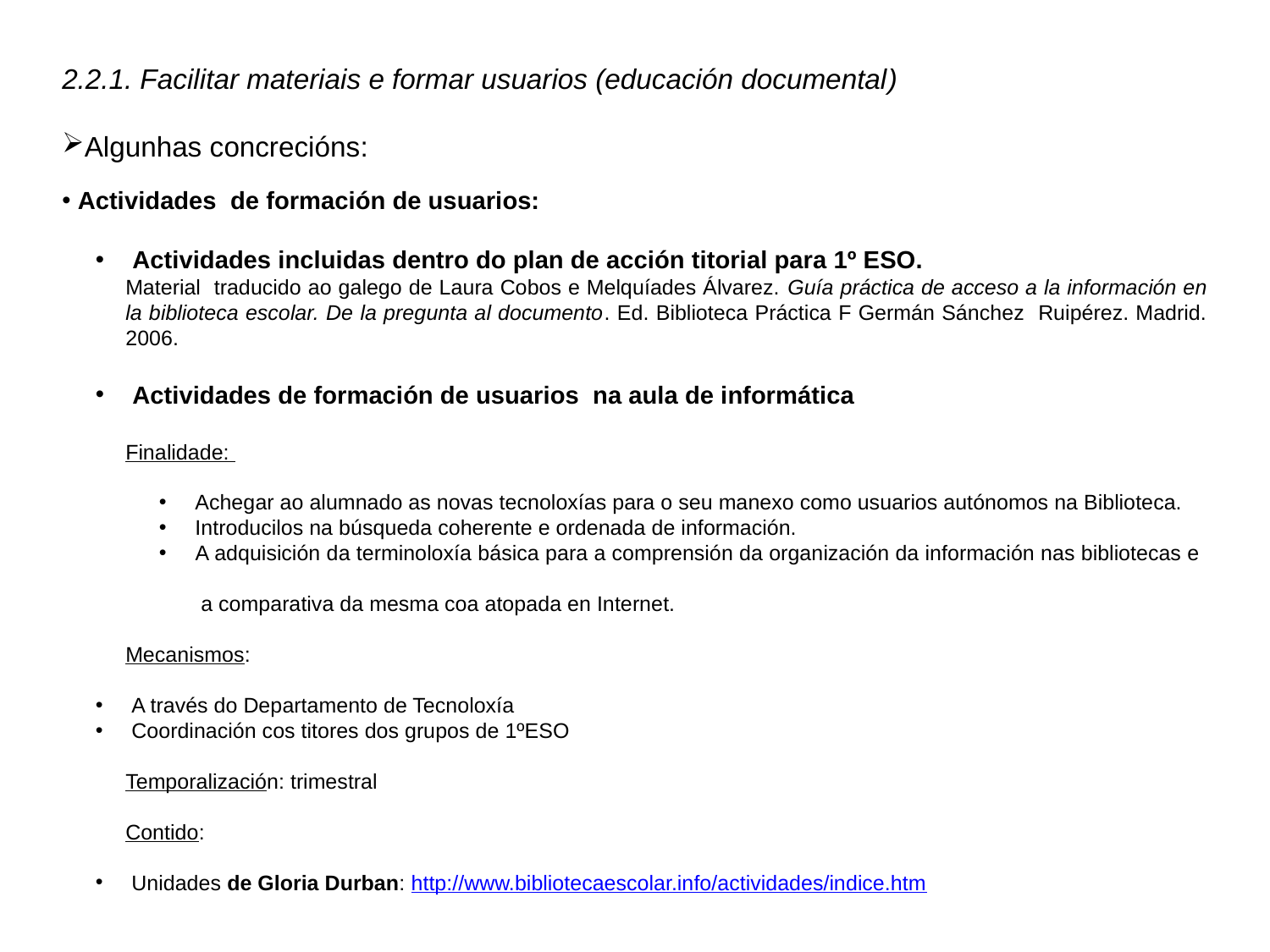

2.2.1. Facilitar materiais e formar usuarios (educación documental)

Algunhas concrecións:

 Actividades  de formación de usuarios:

 Actividades incluidas dentro do plan de acción titorial para 1º ESO.
Material  traducido ao galego de Laura Cobos e Melquíades Álvarez. Guía práctica de acceso a la información en la biblioteca escolar. De la pregunta al documento. Ed. Biblioteca Práctica F Germán Sánchez  Ruipérez. Madrid. 2006.

 Actividades de formación de usuarios  na aula de informática

Finalidade:

 Achegar ao alumnado as novas tecnoloxías para o seu manexo como usuarios autónomos na Biblioteca.
 Introducilos na búsqueda coherente e ordenada de información.
 A adquisición da terminoloxía básica para a comprensión da organización da información nas bibliotecas e
  a comparativa da mesma coa atopada en Internet.

Mecanismos:

 A través do Departamento de Tecnoloxía
 Coordinación cos titores dos grupos de 1ºESO

Temporalización: trimestral

Contido:

 Unidades de Gloria Durban: http://www.bibliotecaescolar.info/actividades/indice.htm